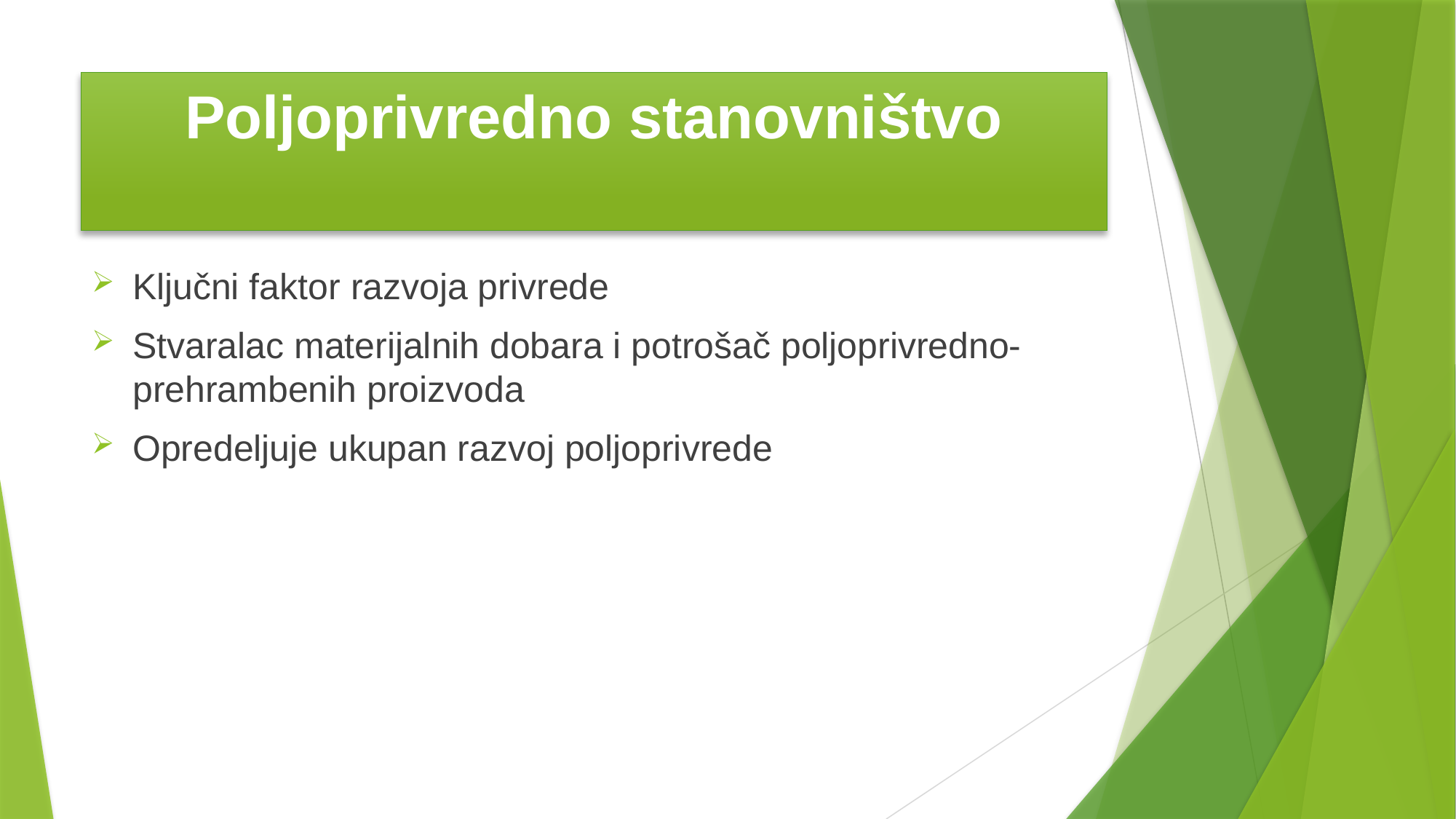

# Poljoprivredno stanovništvo
Ključni faktor razvoja privrede
Stvaralac materijalnih dobara i potrošač poljoprivredno-prehrambenih proizvoda
Opredeljuje ukupan razvoj poljoprivrede